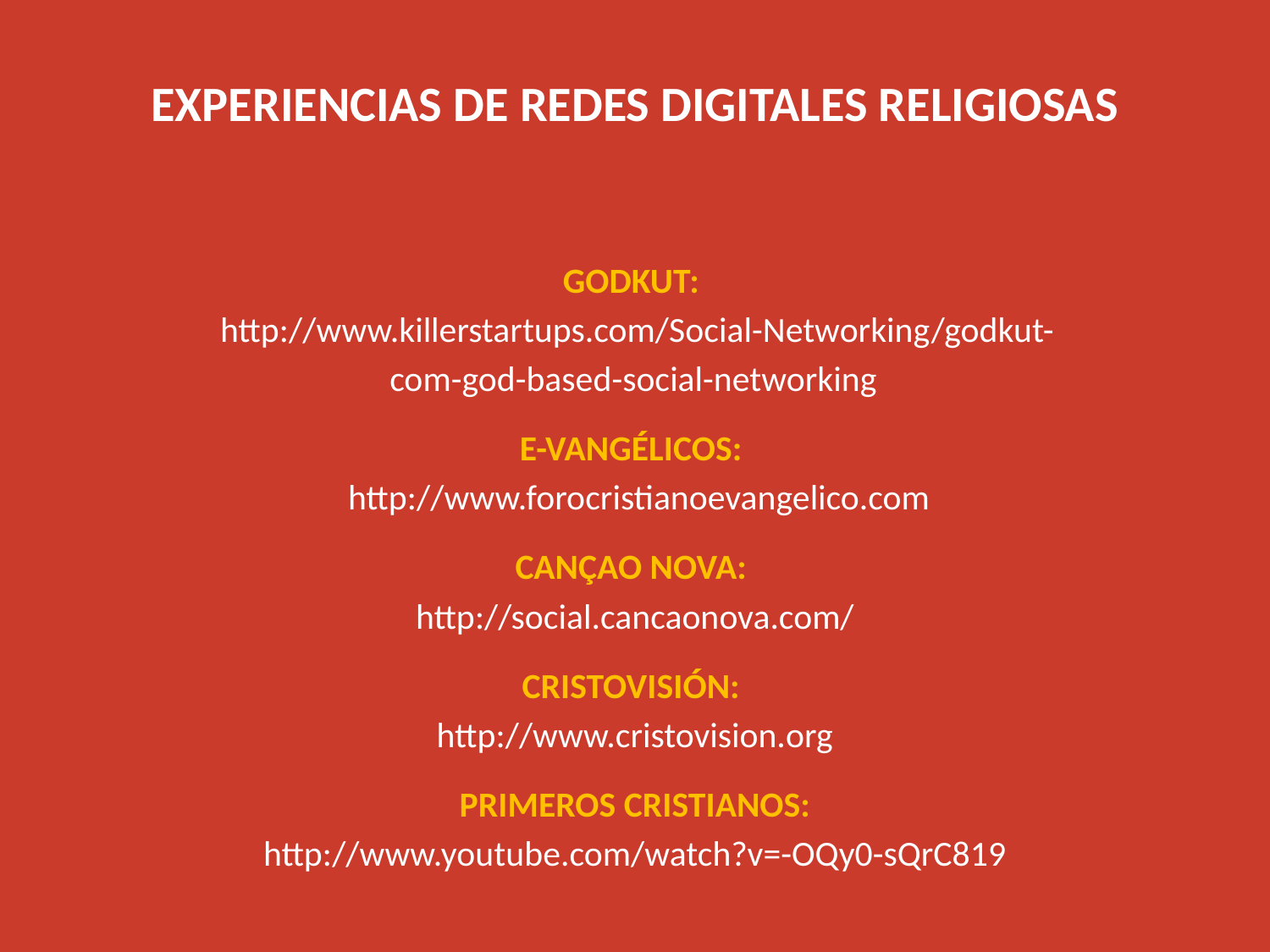

EXPERIENCIAS DE REDES DIGITALES RELIGIOSAS

GODKUT:
                    http://www.killerstartups.com/Social-Networking/godkut-
                                       com-god-based-social-networking

E-VANGÉLICOS:
 http://www.forocristianoevangelico.com

CANÇAO NOVA:
http://social.cancaonova.com/

CRISTOVISIÓN:
http://www.cristovision.org

PRIMEROS CRISTIANOS:
http://www.youtube.com/watch?v=-OQy0-sQrC819